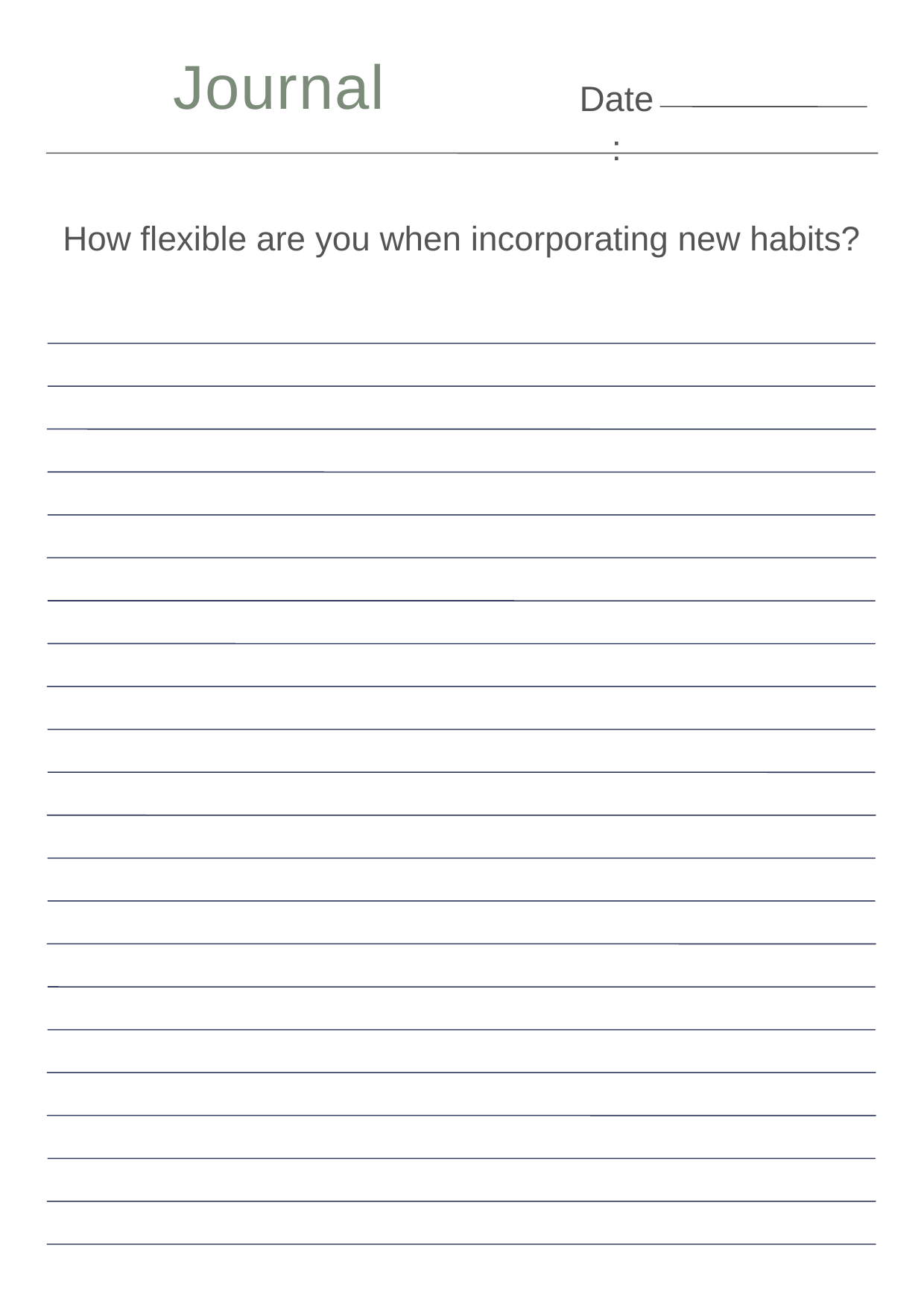

Journal
Date:

How flexible are you when incorporating new habits?